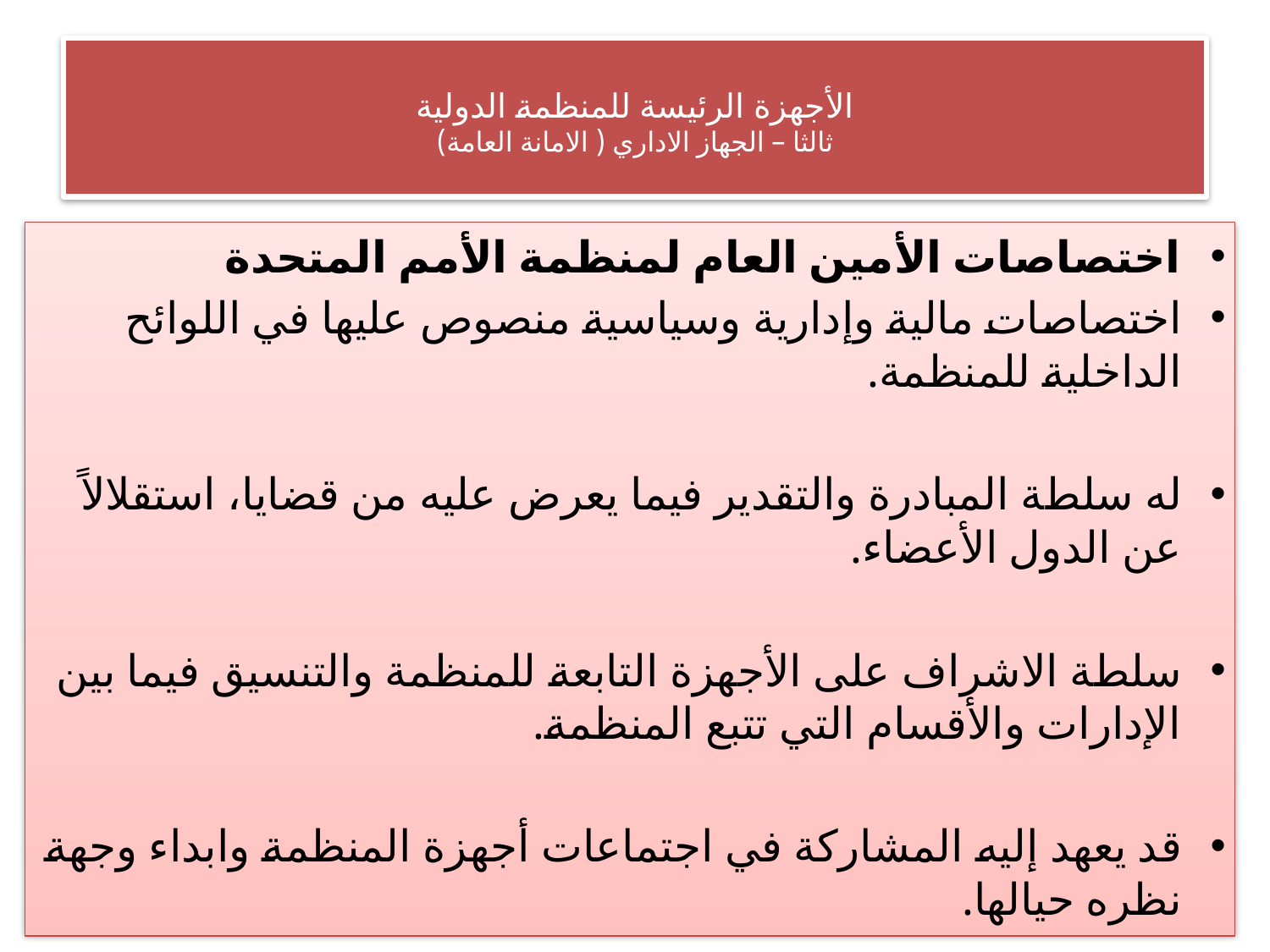

# الأجهزة الرئيسة للمنظمة الدولية ثالثا – الجهاز الاداري ( الامانة العامة)
اختصاصات الأمين العام لمنظمة الأمم المتحدة
اختصاصات مالية وإدارية وسياسية منصوص عليها في اللوائح الداخلية للمنظمة.

له سلطة المبادرة والتقدير فيما يعرض عليه من قضايا، استقلالاً عن الدول الأعضاء.

سلطة الاشراف على الأجهزة التابعة للمنظمة والتنسيق فيما بين الإدارات والأقسام التي تتبع المنظمة.

قد يعهد إليه المشاركة في اجتماعات أجهزة المنظمة وابداء وجهة نظره حيالها.